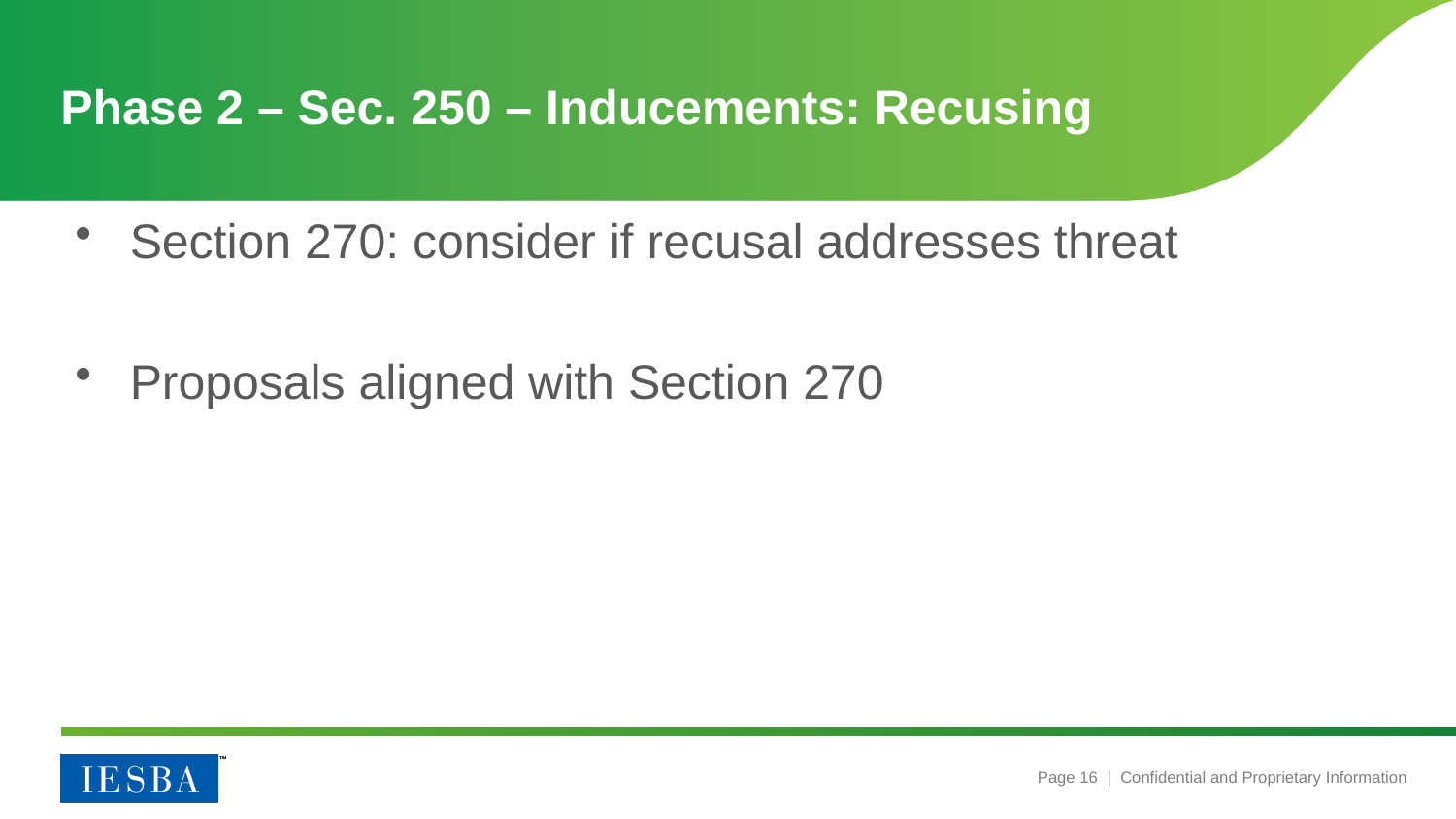

# Phase 2 – Sec. 250 – Inducements: Recusing
Section 270: consider if recusal addresses threat

Proposals aligned with Section 270